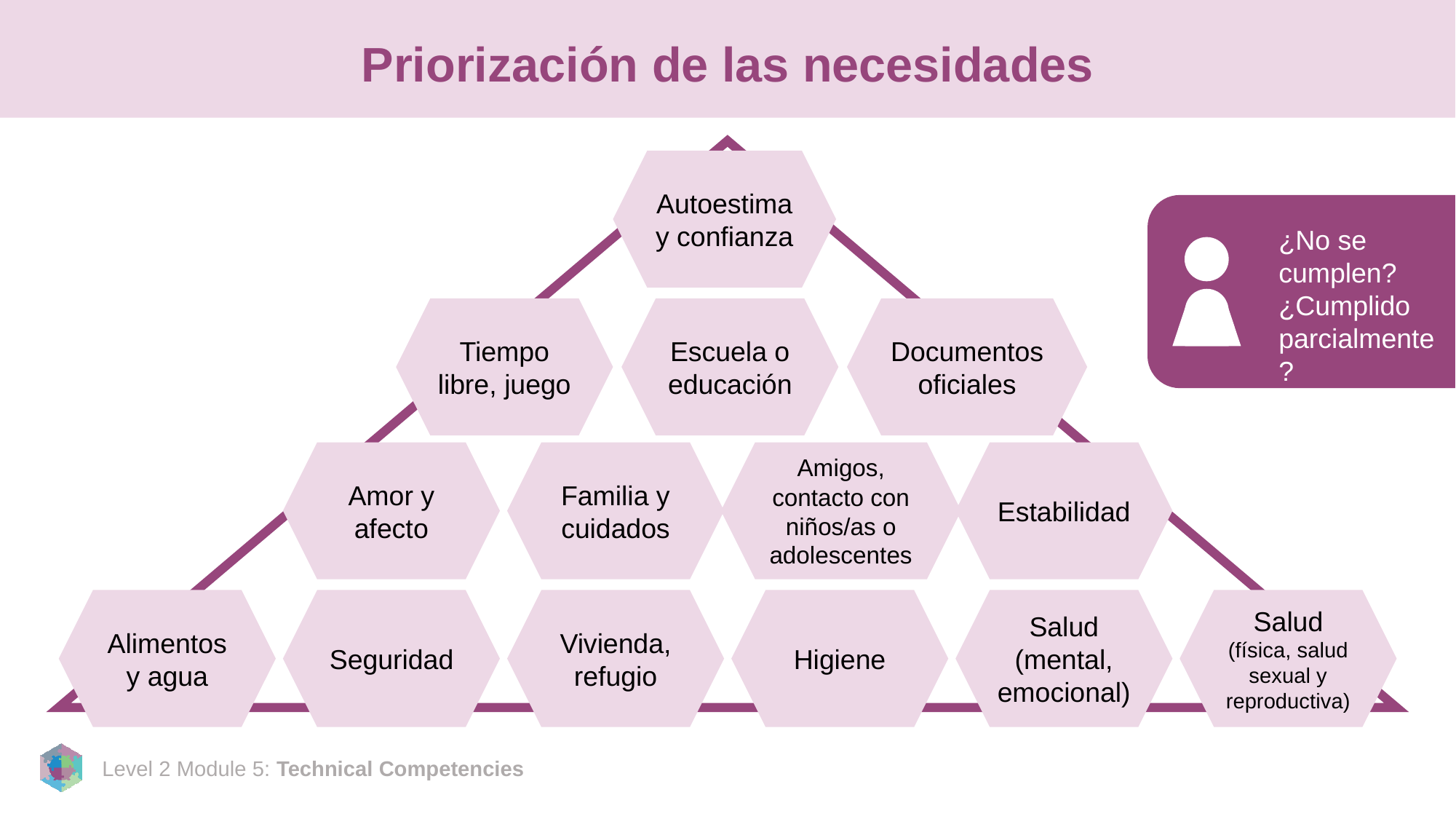

# Priorización de las necesidades

Autoestima y confianza
¿No se cumplen?
¿Cumplido parcialmente?
¿Cumplido?

Tiempo libre, juego
Escuela o educación
Documentos oficiales
Amor y afecto
Familia y cuidados
Amigos, contacto con niños/as o
adolescentes
Estabilidad
Alimentos y agua
Seguridad
Vivienda, refugio
Higiene
Salud (mental, emocional)
Salud (física, salud sexual y reproductiva)